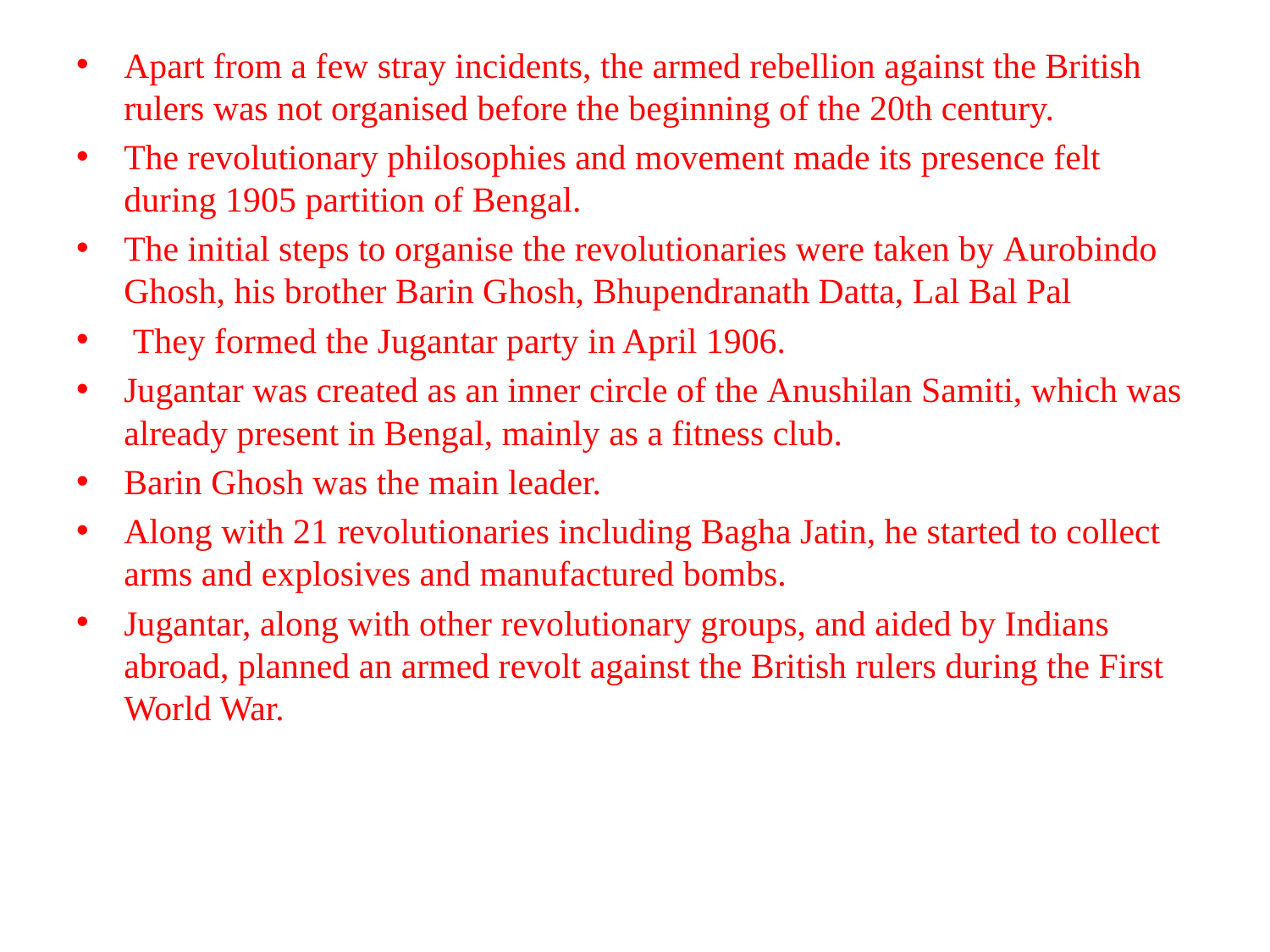

Apart from a few stray incidents, the armed rebellion against the British rulers was not organised before the beginning of the 20th century.
The revolutionary philosophies and movement made its presence felt during 1905 partition of Bengal.
The initial steps to organise the revolutionaries were taken by Aurobindo Ghosh, his brother Barin Ghosh, Bhupendranath Datta, Lal Bal Pal
 They formed the Jugantar party in April 1906.
Jugantar was created as an inner circle of the Anushilan Samiti, which was already present in Bengal, mainly as a fitness club.
Barin Ghosh was the main leader.
Along with 21 revolutionaries including Bagha Jatin, he started to collect arms and explosives and manufactured bombs.
Jugantar, along with other revolutionary groups, and aided by Indians abroad, planned an armed revolt against the British rulers during the First World War.